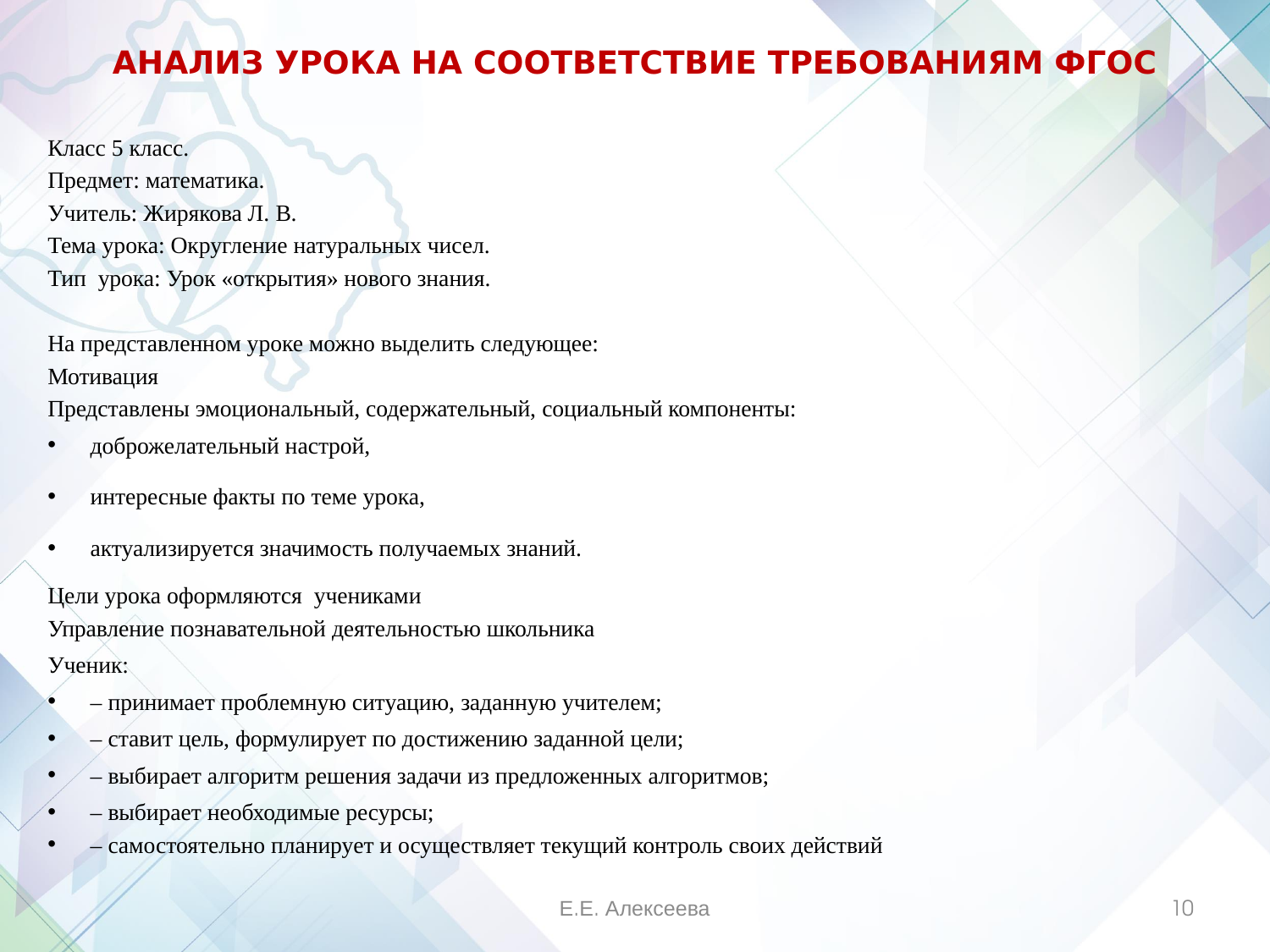

# АНАЛИЗ УРОКА НА СООТВЕТСТВИЕ ТРЕБОВАНИЯМ ФГОС
Класс 5 класс.
Предмет: математика.
Учитель: Жирякова Л. В.
Тема урока: Округление натуральных чисел.
Тип  урока: Урок «открытия» нового знания.

На представленном уроке можно выделить следующее:
Мотивация
Представлены эмоциональный, содержательный, социальный компоненты:
доброжелательный настрой,
интересные факты по теме урока,
актуализируется значимость получаемых знаний.
Цели урока оформляются  учениками
Управление познавательной деятельностью школьника
Ученик:
– принимает проблемную ситуацию, заданную учителем;
– ставит цель, формулирует по достижению заданной цели;
– выбирает алгоритм решения задачи из предложенных алгоритмов;
– выбирает необходимые ресурсы;
– самостоятельно планирует и осуществляет текущий контроль своих действий

Е.Е. Алексеева
10